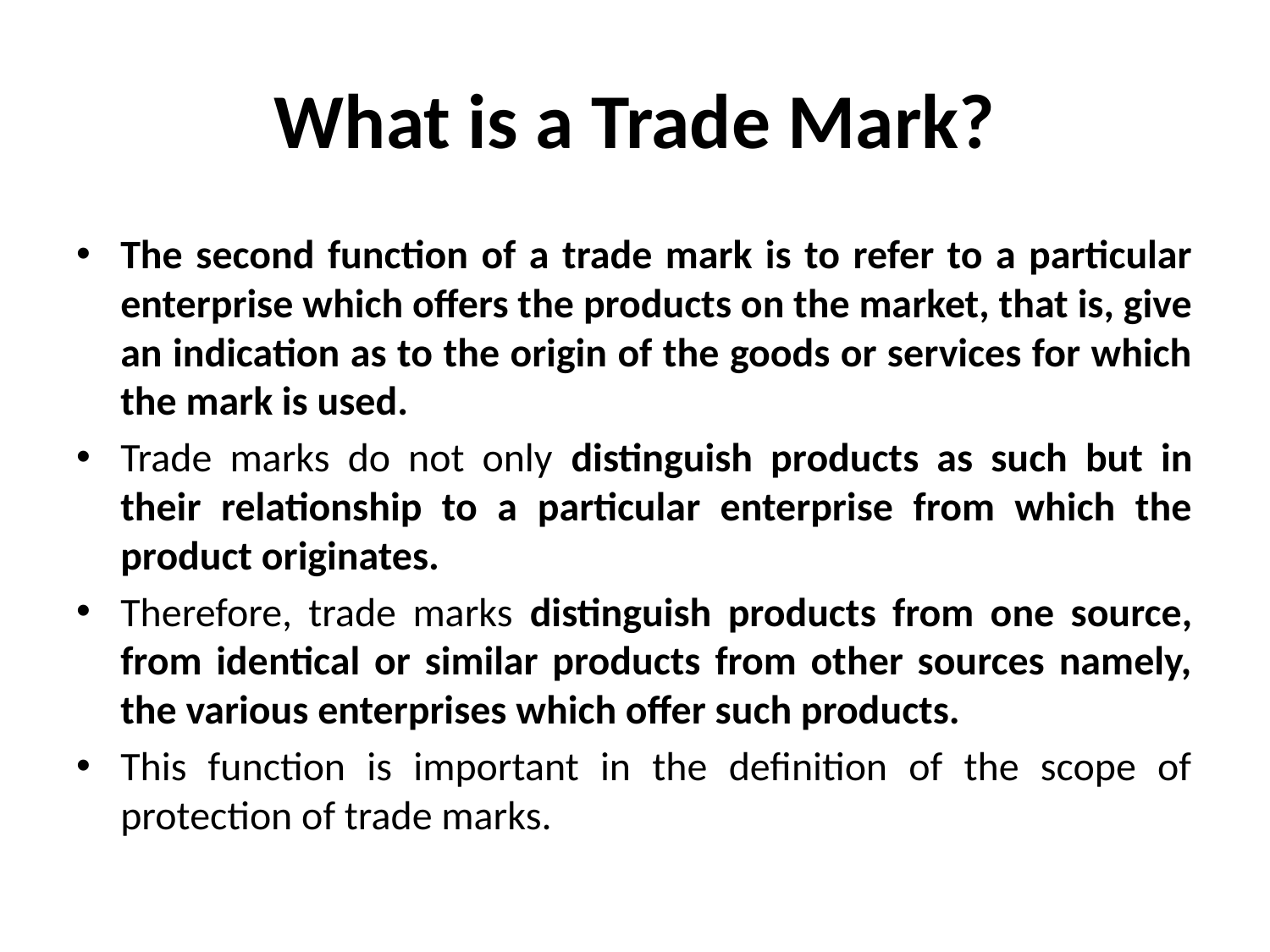

# What is a Trade Mark?
The second function of a trade mark is to refer to a particular enterprise which offers the products on the market, that is, give an indication as to the origin of the goods or services for which the mark is used.
Trade marks do not only distinguish products as such but in their relationship to a particular enterprise from which the product originates.
Therefore, trade marks distinguish products from one source, from identical or similar products from other sources namely, the various enterprises which offer such products.
This function is important in the definition of the scope of protection of trade marks.